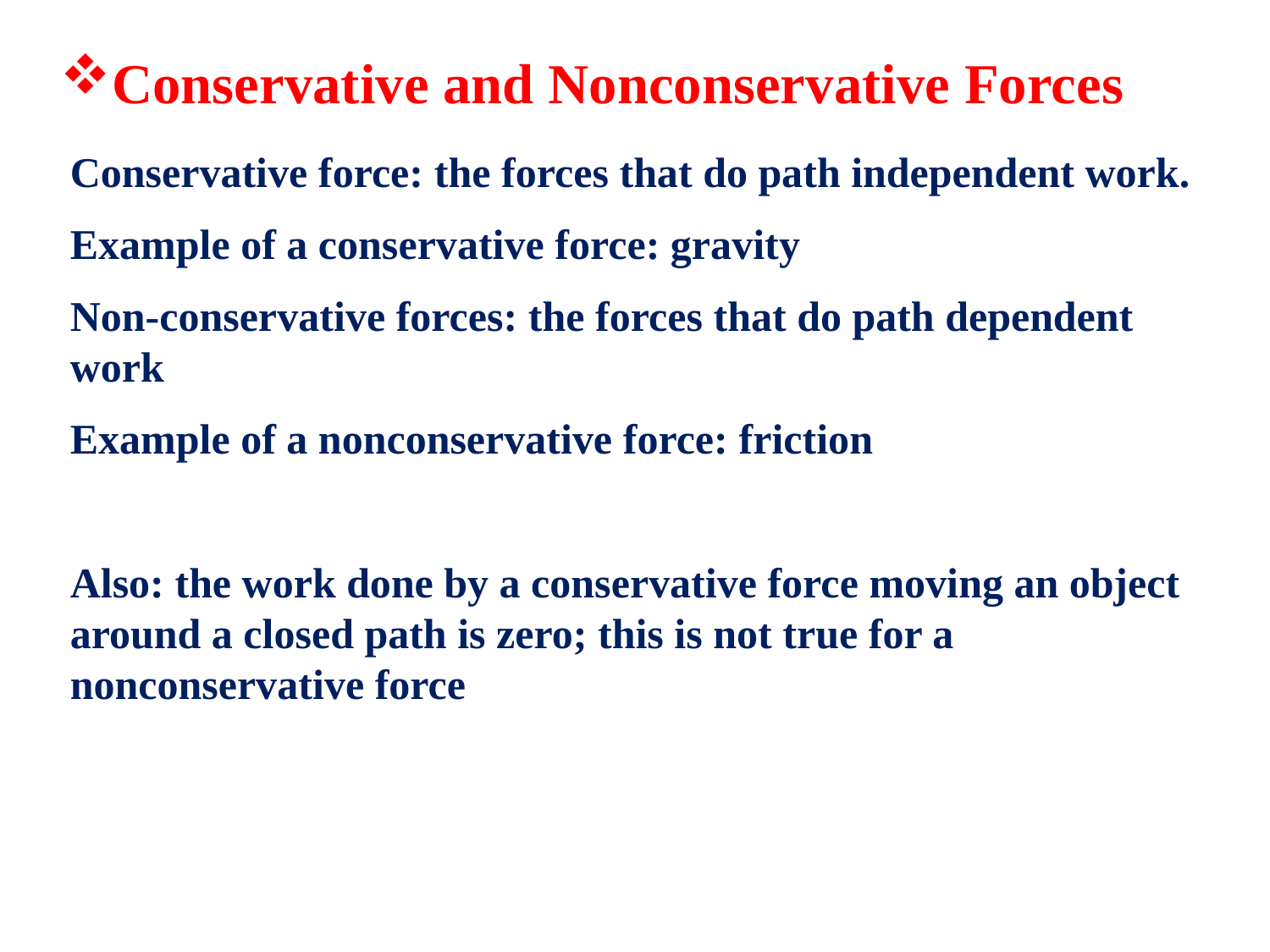

Conservative and Nonconservative Forces
Conservative force: the forces that do path independent work.
Example of a conservative force: gravity
Non-conservative forces: the forces that do path dependent work
Example of a nonconservative force: friction

Also: the work done by a conservative force moving an object around a closed path is zero; this is not true for a nonconservative force